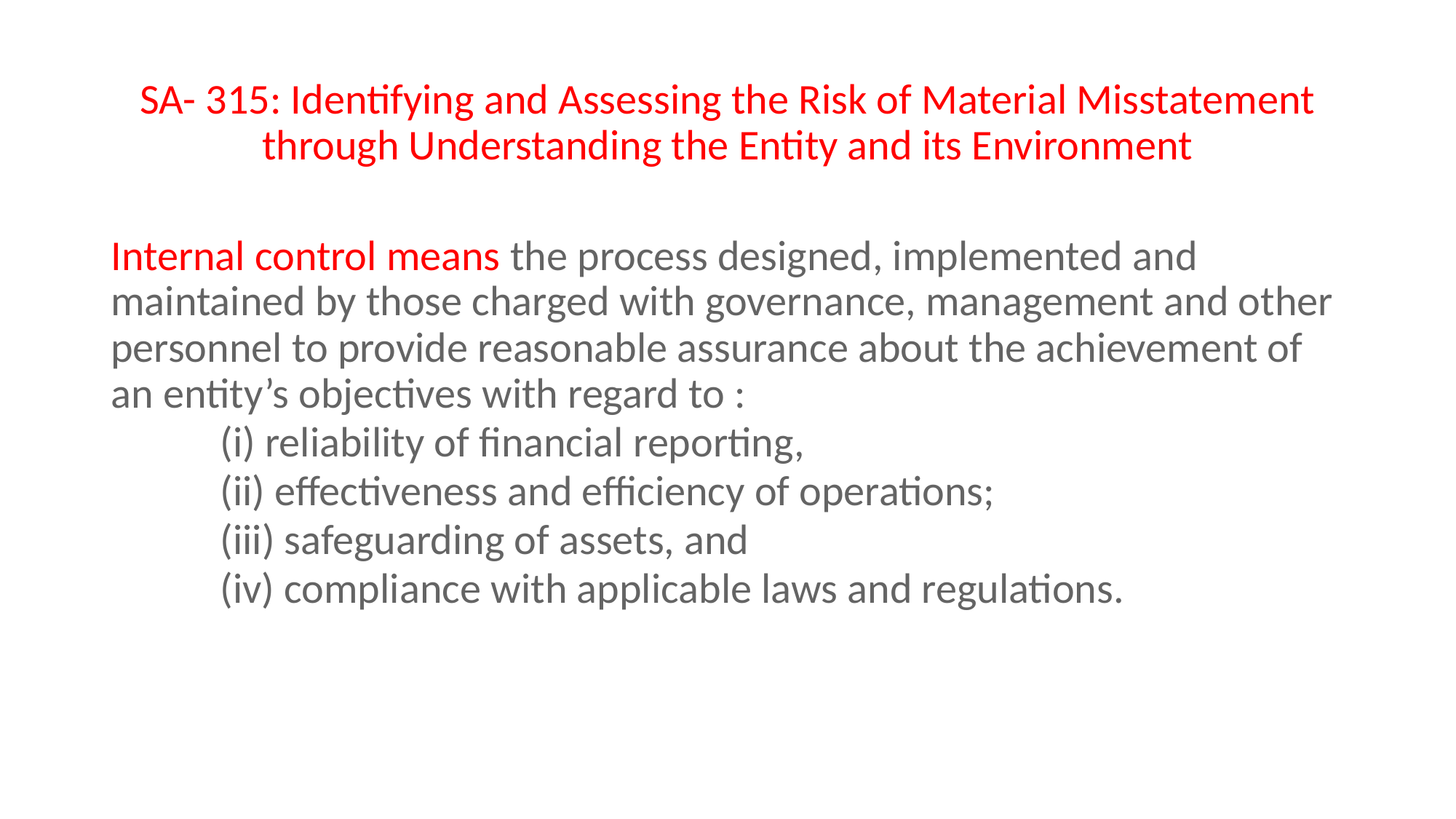

# SA- 315: Identifying and Assessing the Risk of Material Misstatement through Understanding the Entity and its Environment
Internal control means the process designed, implemented and maintained by those charged with governance, management and other personnel to provide reasonable assurance about the achievement of an entity’s objectives with regard to :
	(i) reliability of financial reporting,
	(ii) effectiveness and efficiency of operations;
	(iii) safeguarding of assets, and
	(iv) compliance with applicable laws and regulations.